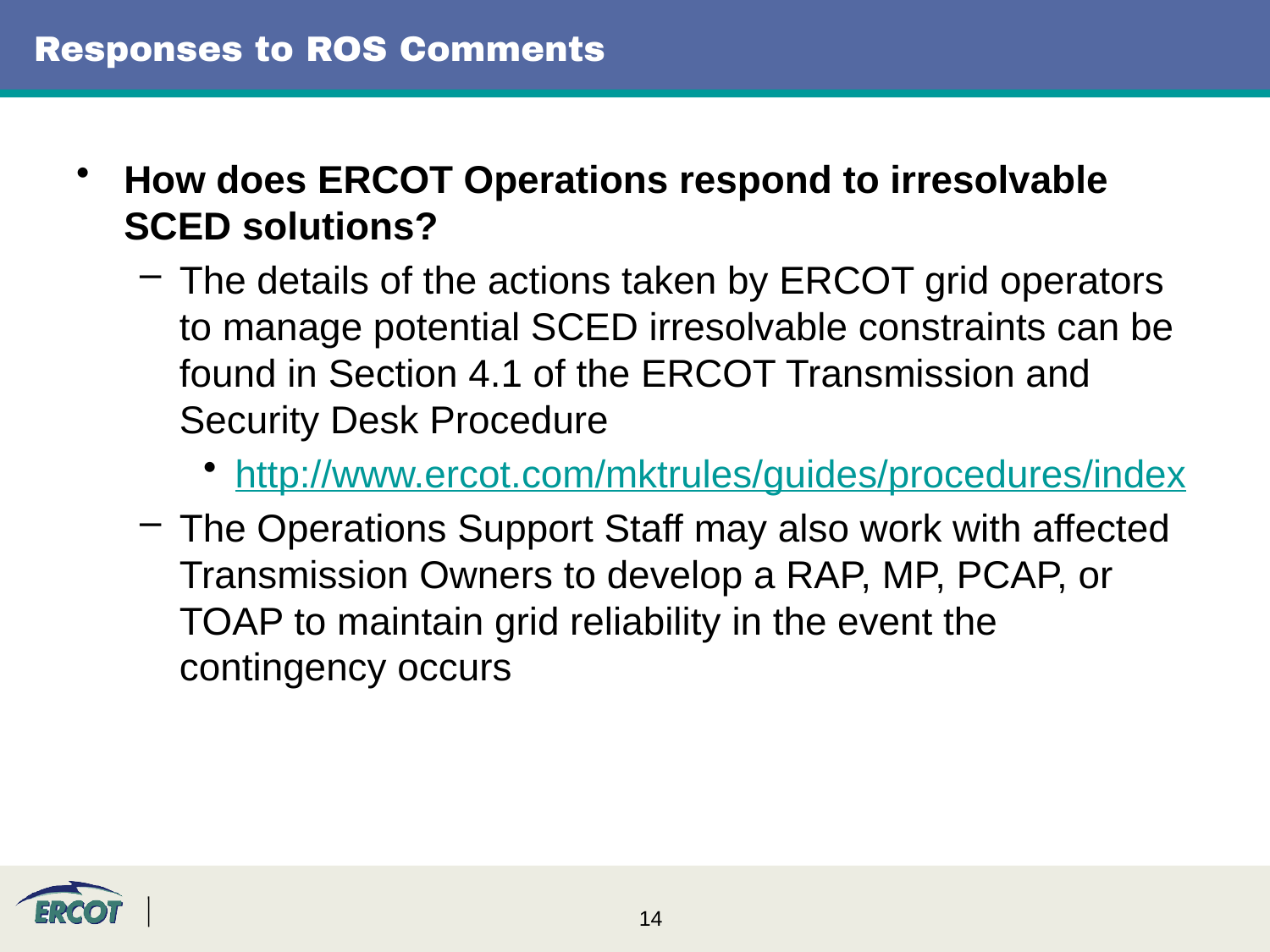

# Responses to ROS Comments
How does ERCOT Operations respond to irresolvable SCED solutions?
The details of the actions taken by ERCOT grid operators to manage potential SCED irresolvable constraints can be found in Section 4.1 of the ERCOT Transmission and Security Desk Procedure
http://www.ercot.com/mktrules/guides/procedures/index
The Operations Support Staff may also work with affected Transmission Owners to develop a RAP, MP, PCAP, or TOAP to maintain grid reliability in the event the contingency occurs